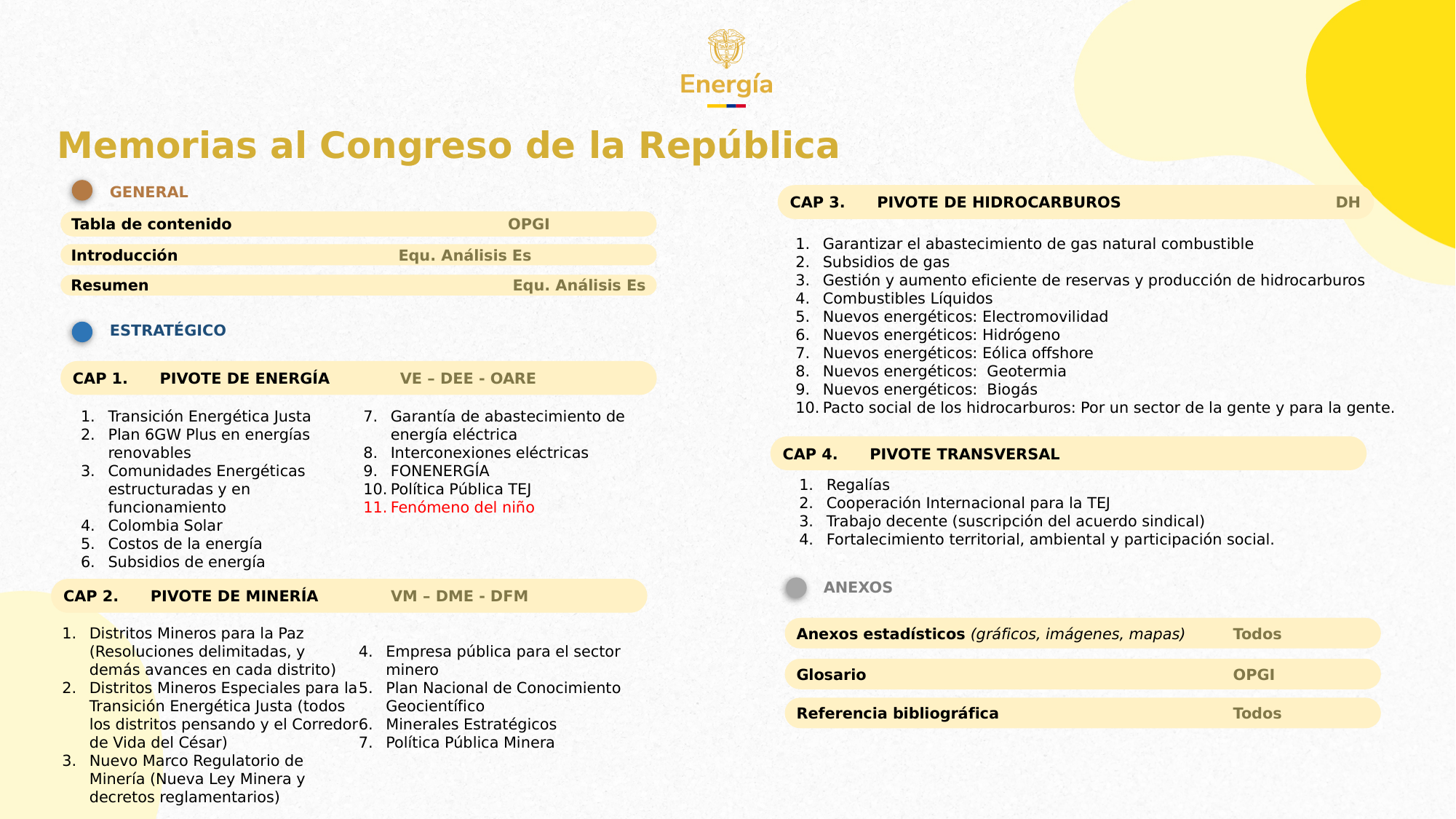

Memorias al Congreso de la República
GENERAL

CAP 3.      PIVOTE DE HIDROCARBUROS		DH
Tabla de contenido			OPGI
Garantizar el abastecimiento de gas natural combustible
Subsidios de gas
Gestión y aumento eficiente de reservas y producción de hidrocarburos
Combustibles Líquidos
Nuevos energéticos: Electromovilidad
Nuevos energéticos: Hidrógeno
Nuevos energéticos: Eólica offshore
Nuevos energéticos:  Geotermia
Nuevos energéticos:  Biogás
Pacto social de los hidrocarburos: Por un sector de la gente y para la gente.
Introducción			Equ. Análisis Es
Resumen				 Equ. Análisis Es
ESTRATÉGICO

CAP 1.      PIVOTE DE ENERGÍA 	VE – DEE - OARE
Transición Energética Justa
​Plan 6GW Plus en energías renovables
Comunidades Energéticas estructuradas y en funcionamiento
Colombia Solar
Costos de la energía
Subsidios de energía
​Garantía de abastecimiento de energía eléctrica
​Interconexiones eléctricas
FONENERGÍA
Política Pública TEJ
Fenómeno del niño

CAP 4.      PIVOTE TRANSVERSAL
Regalías
Cooperación Internacional para la TEJ
Trabajo decente (suscripción del acuerdo sindical)
Fortalecimiento territorial, ambiental y participación social.
ANEXOS

CAP 2.      PIVOTE DE MINERÍA	VM – DME - DFM
Anexos estadísticos (gráficos, imágenes, mapas)	Todos
Distritos Mineros para la Paz (Resoluciones delimitadas, y demás avances en cada distrito)
Distritos Mineros Especiales para la Transición Energética Justa (todos los distritos pensando y el Corredor de Vida del César)
Nuevo Marco Regulatorio de Minería (Nueva Ley Minera y decretos reglamentarios)

Empresa pública para el sector minero
Plan Nacional de Conocimiento Geocientífico
Minerales Estratégicos
Política Pública Minera
Glosario				OPGI
Referencia bibliográfica			Todos